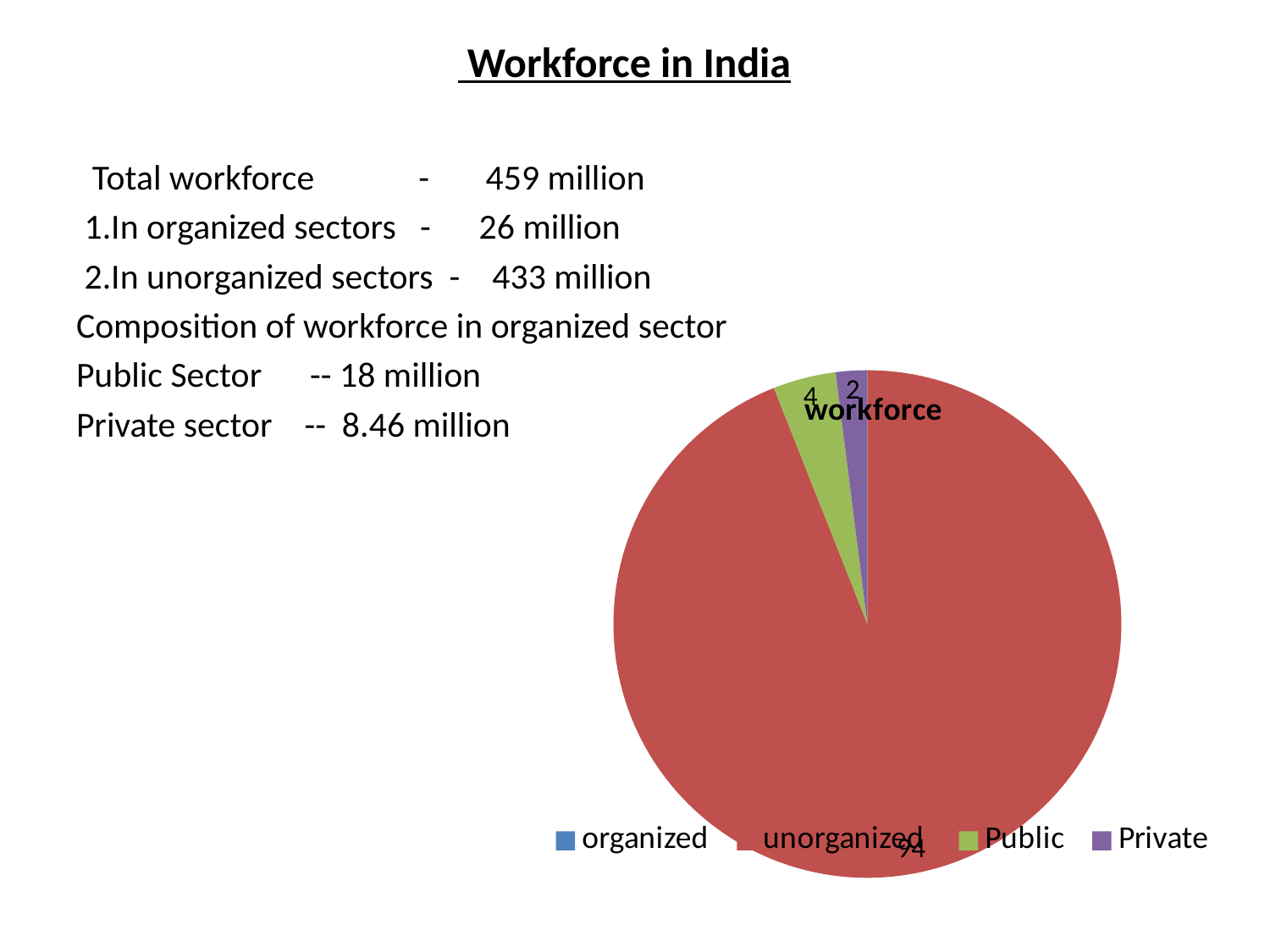

# Workforce in India
  Total workforce             -       459 million
 1.In organized sectors   -      26 million
 2.In unorganized sectors  -    433 million
Composition of workforce in organized sector
Public Sector      -- 18 million
Private sector    --  8.46 million

[unsupported chart]